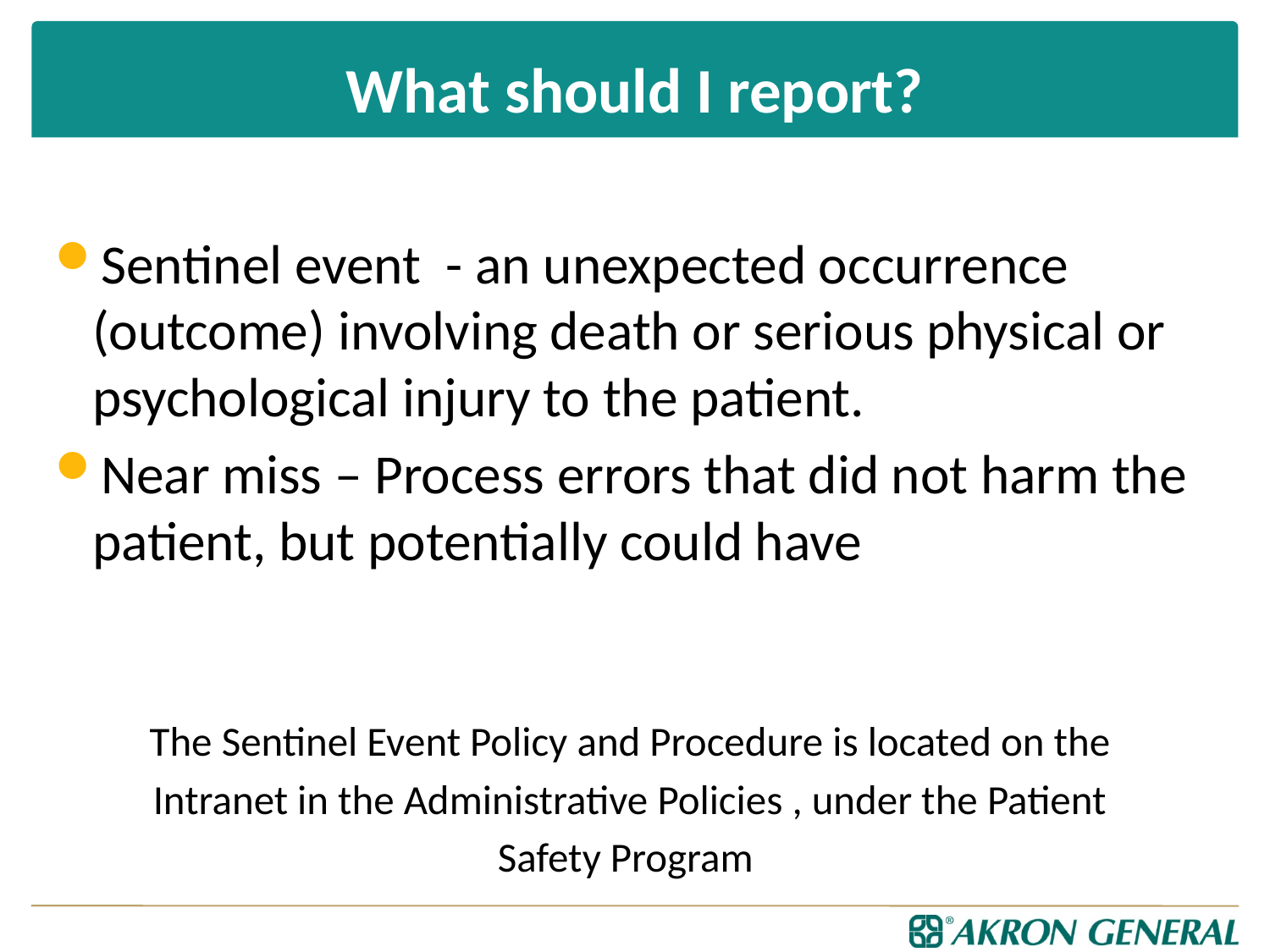

# What should I report?
Sentinel event  - an unexpected occurrence (outcome) involving death or serious physical or psychological injury to the patient.
Near miss – Process errors that did not harm the patient, but potentially could have

The Sentinel Event Policy and Procedure is located on the
Intranet in the Administrative Policies , under the Patient
Safety Program